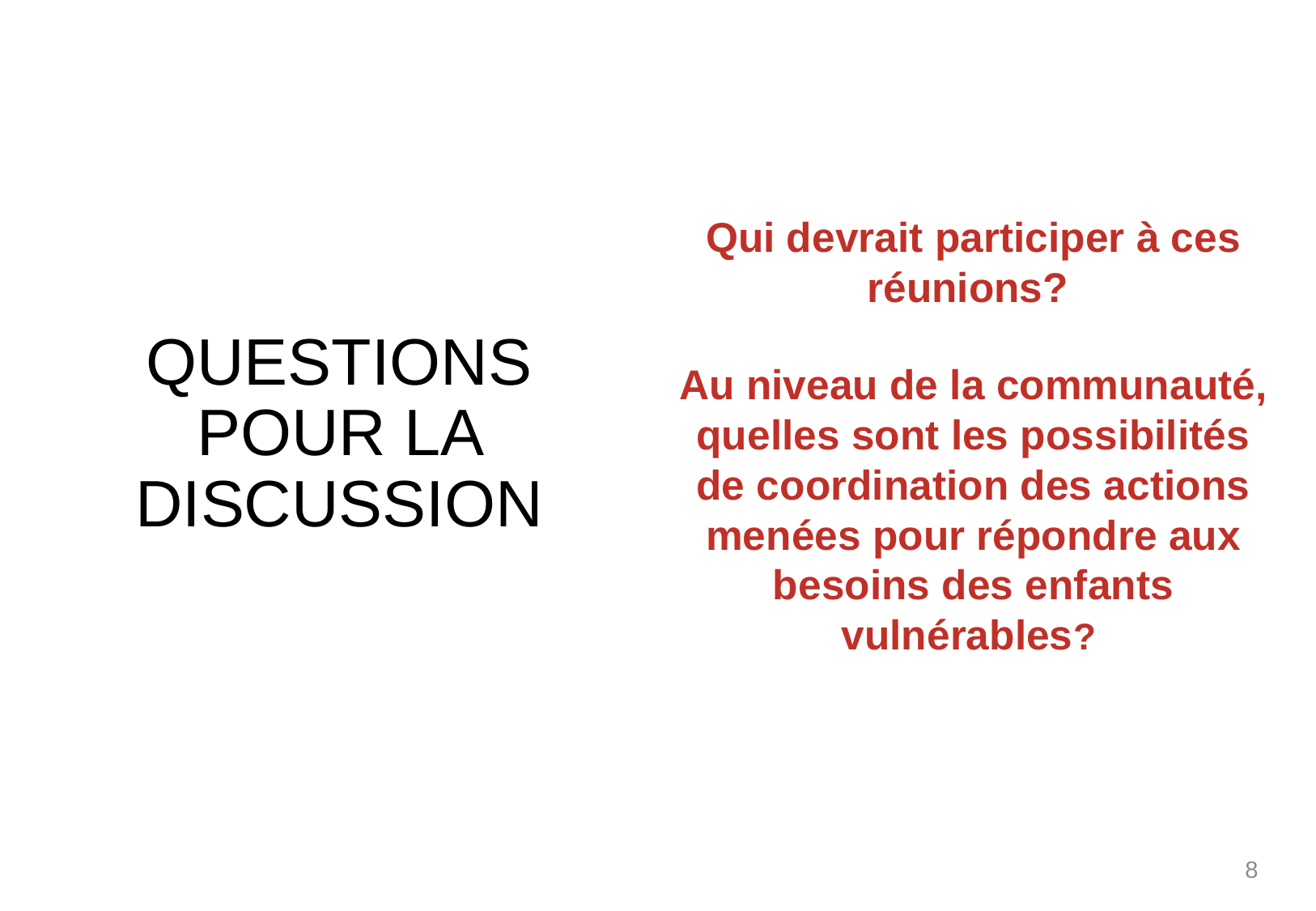

Qui devrait participer à ces réunions?
Au niveau de la communauté, quelles sont les possibilités de coordination des actions menées pour répondre aux besoins des enfants vulnérables?
# Questions pour la discussion
8